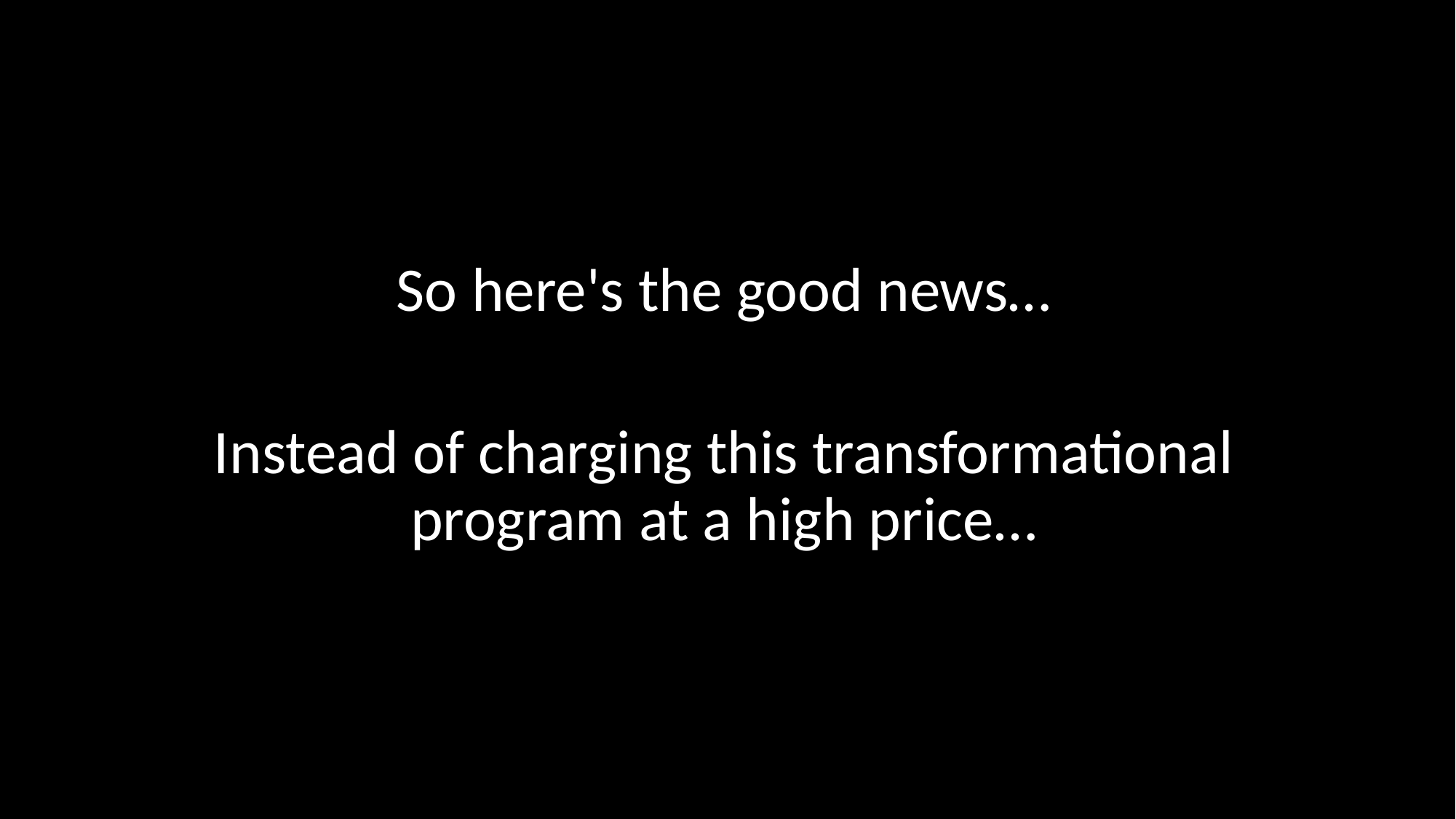

So here's the good news…

Instead of charging this transformational program at a high price…